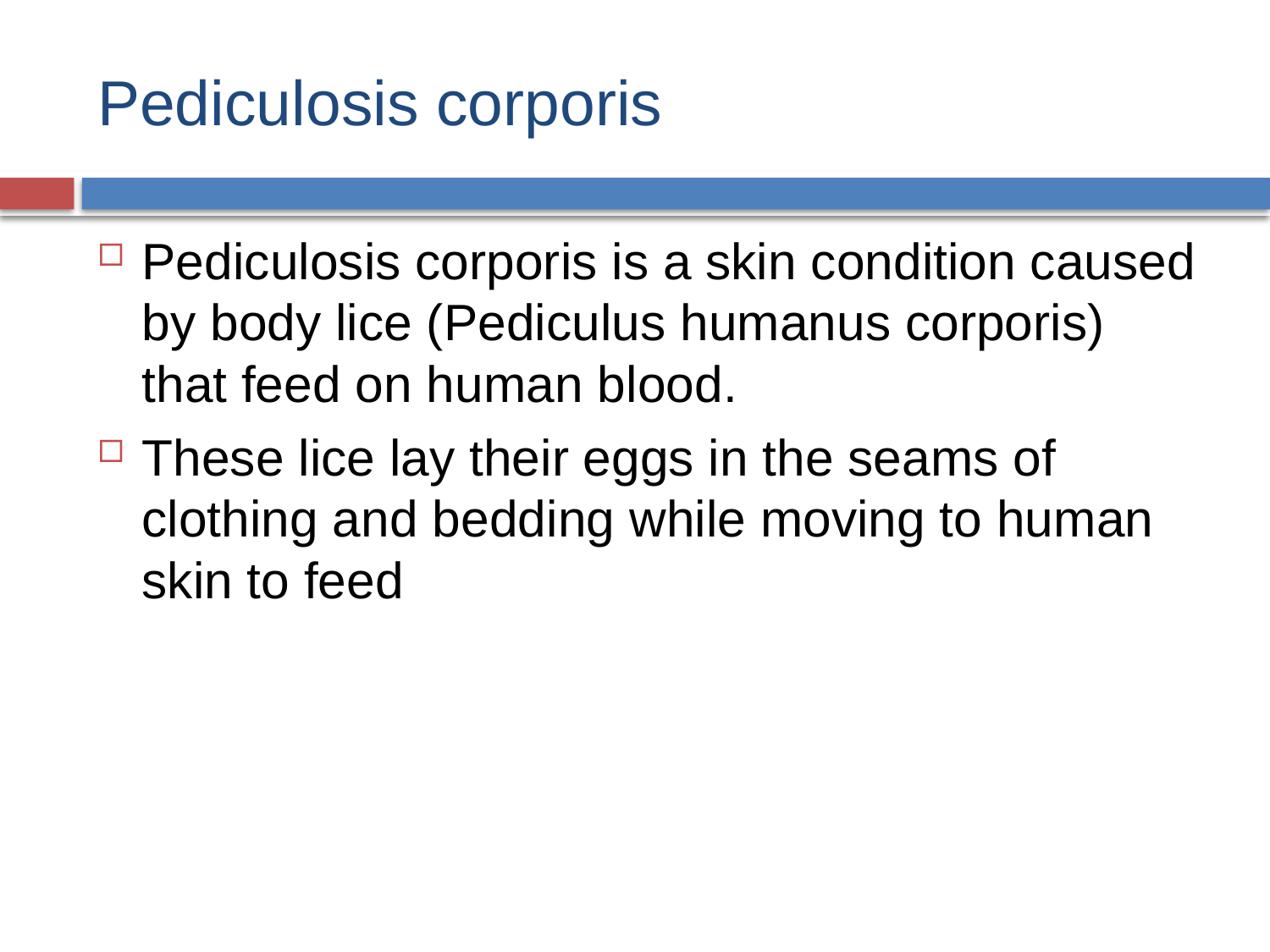

# Pediculosis corporis
Pediculosis corporis is a skin condition caused by body lice (Pediculus humanus corporis) that feed on human blood.
These lice lay their eggs in the seams of clothing and bedding while moving to human skin to feed